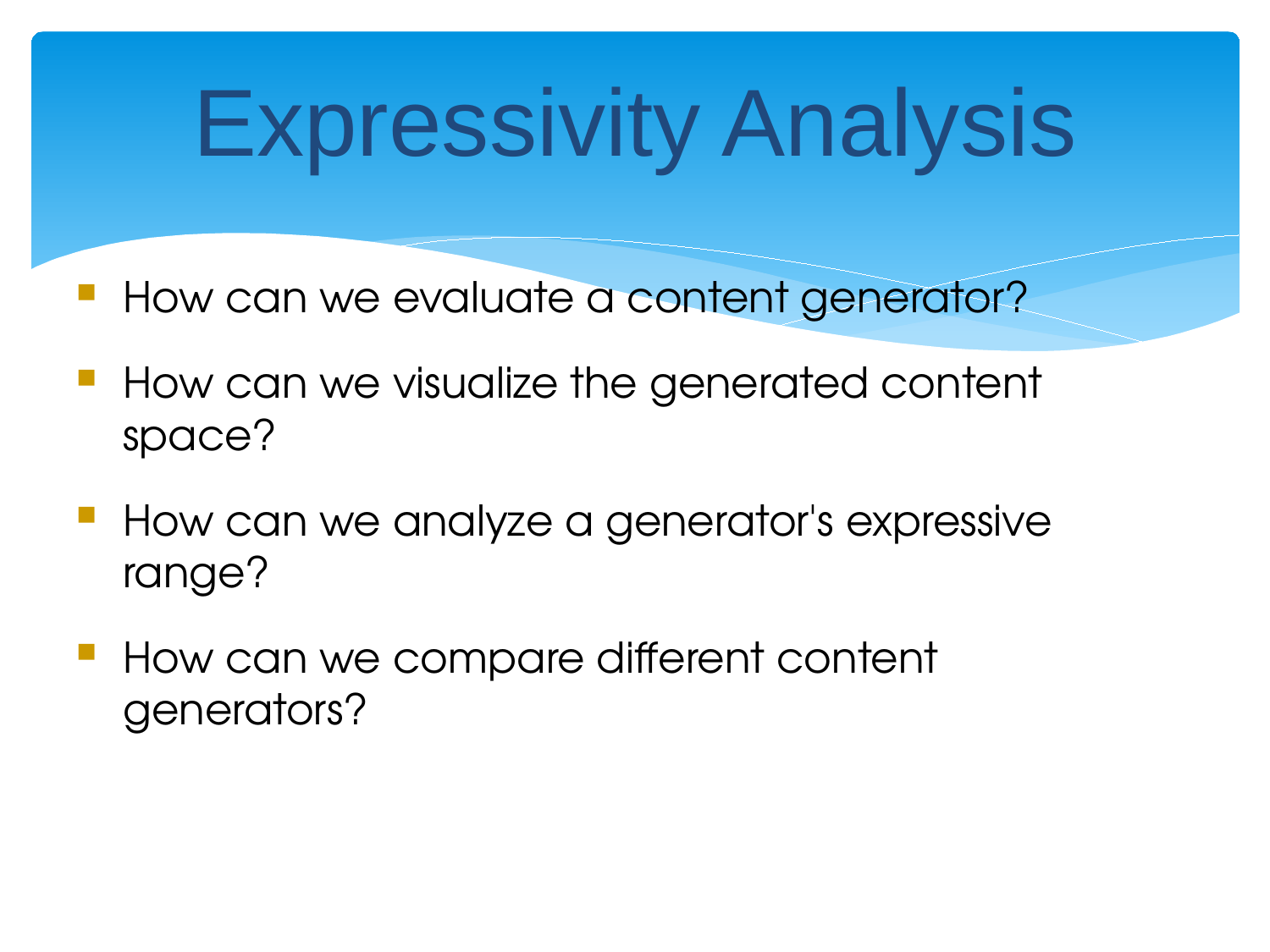

Expressivity Analysis

How can we evaluate a content generator?
How can we visualize the generated content space?
How can we analyze a generator's expressive range?
How can we compare different content generators?